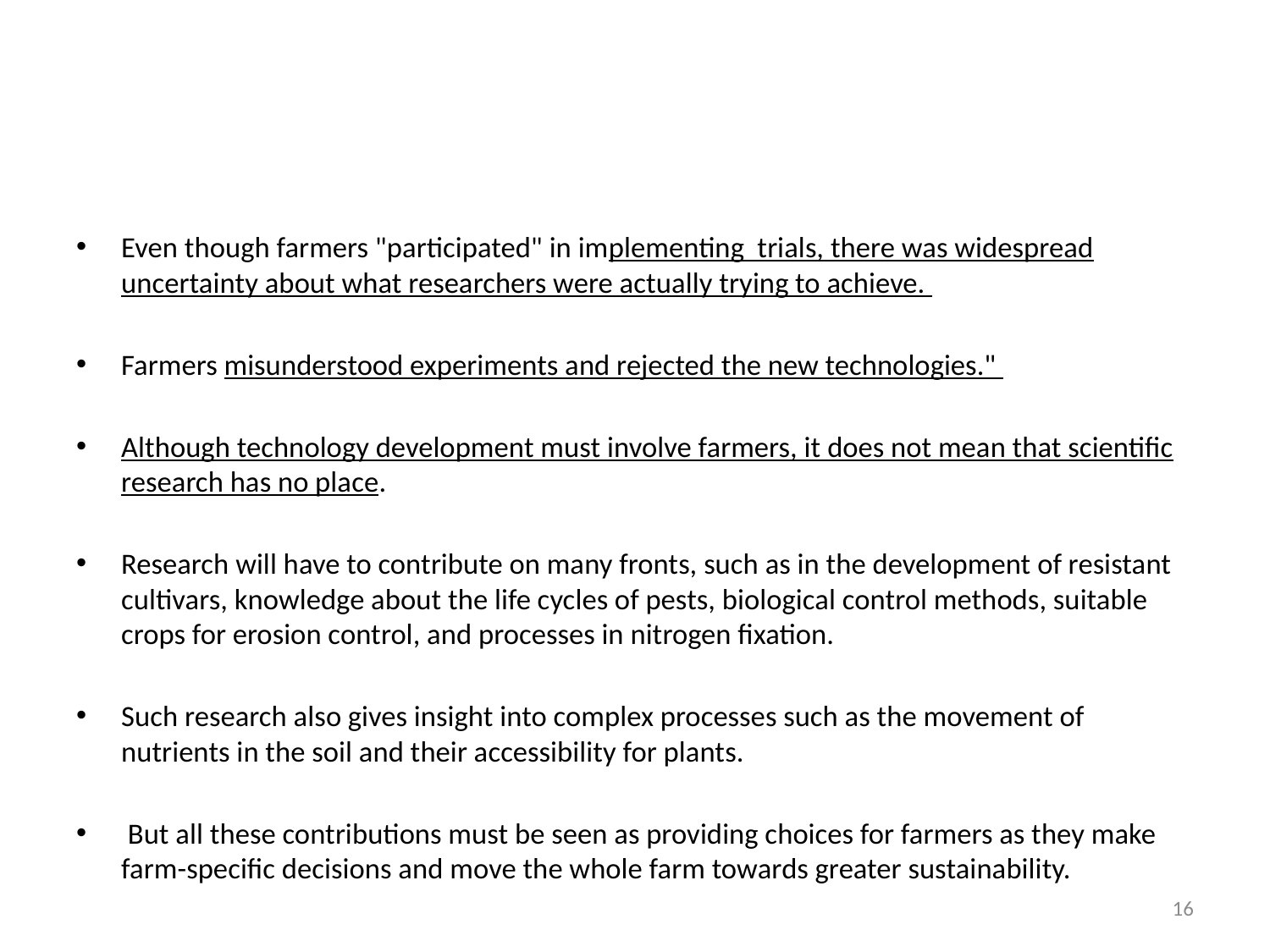

#
Even though farmers "participated" in implementing  trials, there was widespread uncertainty about what researchers were actually trying to achieve.

Farmers misunderstood experiments and rejected the new technologies."

Although technology development must involve farmers, it does not mean that scientific research has no place.

Research will have to contribute on many fronts, such as in the development of resistant cultivars, knowledge about the life cycles of pests, biological control methods, suitable crops for erosion control, and processes in nitrogen fixation.

Such research also gives insight into complex processes such as the movement of nutrients in the soil and their accessibility for plants.

 But all these contributions must be seen as providing choices for farmers as they make farm-specific decisions and move the whole farm towards greater sustainability.

16